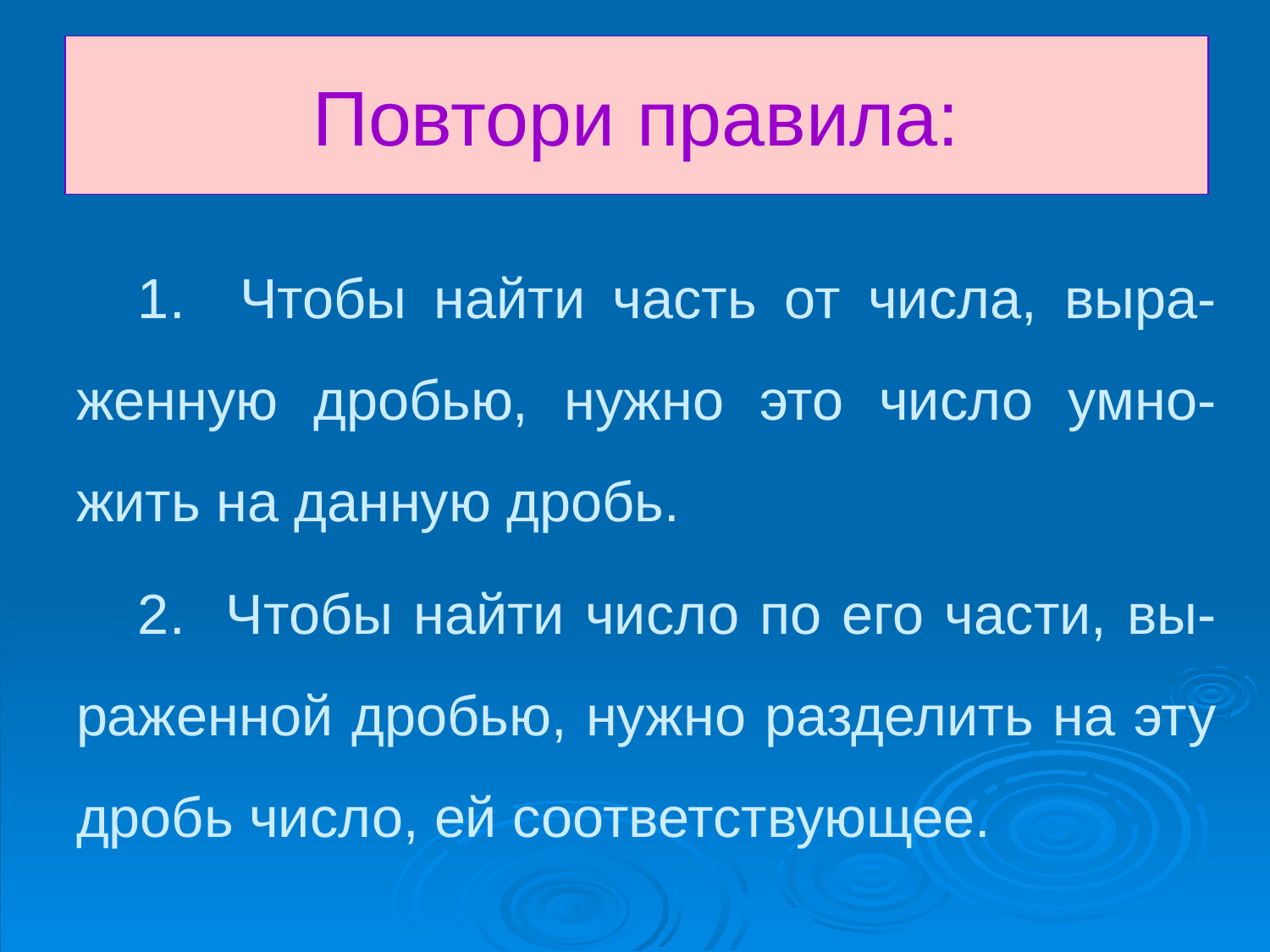

# Повтори правила:
1.  Чтобы найти часть от числа, выра-женную дробью, нужно это число умно-жить на данную дробь.
2.  Чтобы найти число по его части, вы-раженной дробью, нужно разделить на эту дробь число, ей соответствующее.